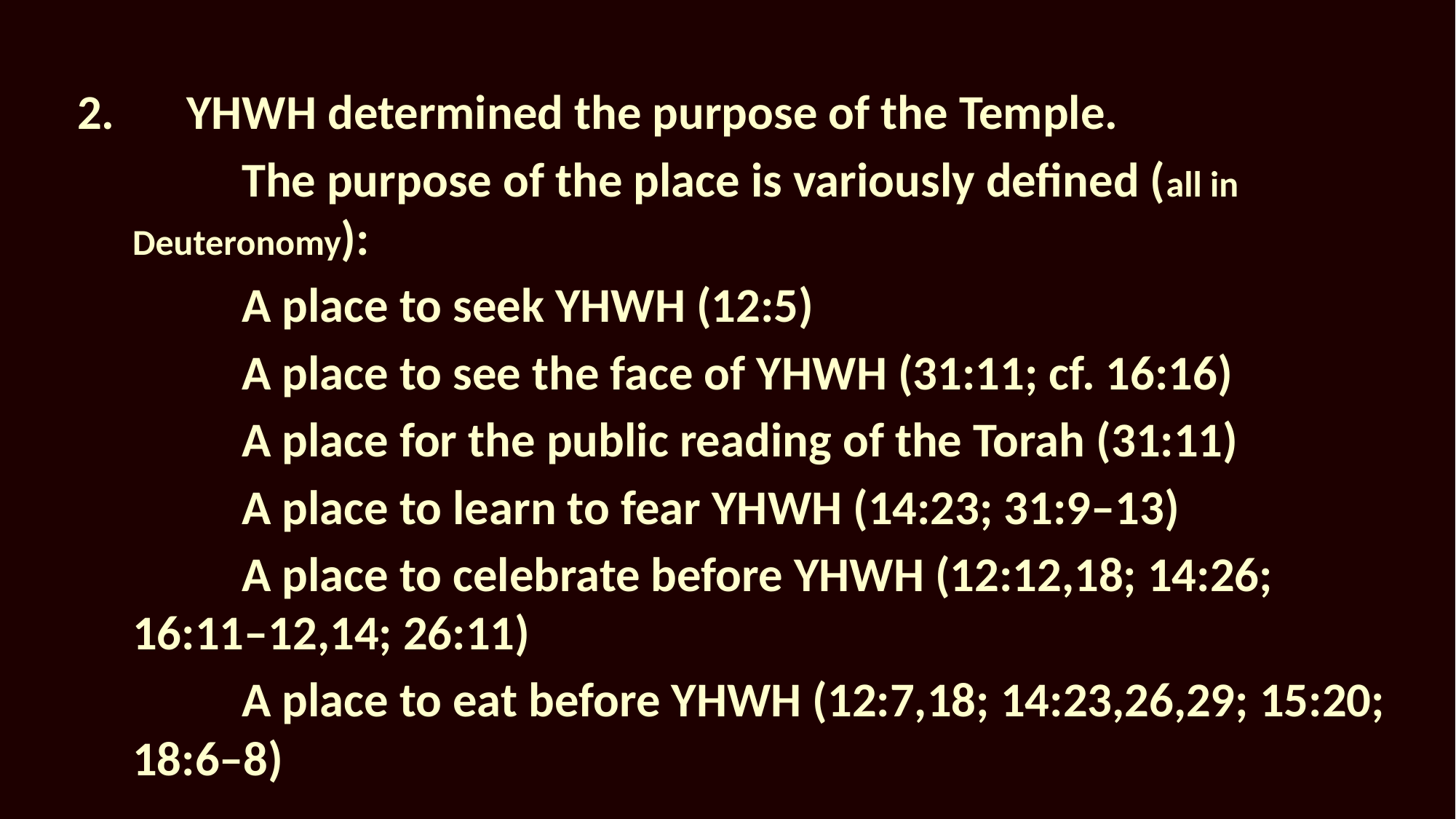

2.	YHWH determined the purpose of the Temple.
		The purpose of the place is variously defined (all in Deuteronomy):
		A place to seek YHWH (12:5)
		A place to see the face of YHWH (31:11; cf. 16:16)
		A place for the public reading of the Torah (31:11)
		A place to learn to fear YHWH (14:23; 31:9–13)
		A place to celebrate before YHWH (12:12,18; 14:26; 16:11–12,14; 26:11)
		A place to eat before YHWH (12:7,18; 14:23,26,29; 15:20; 18:6–8)